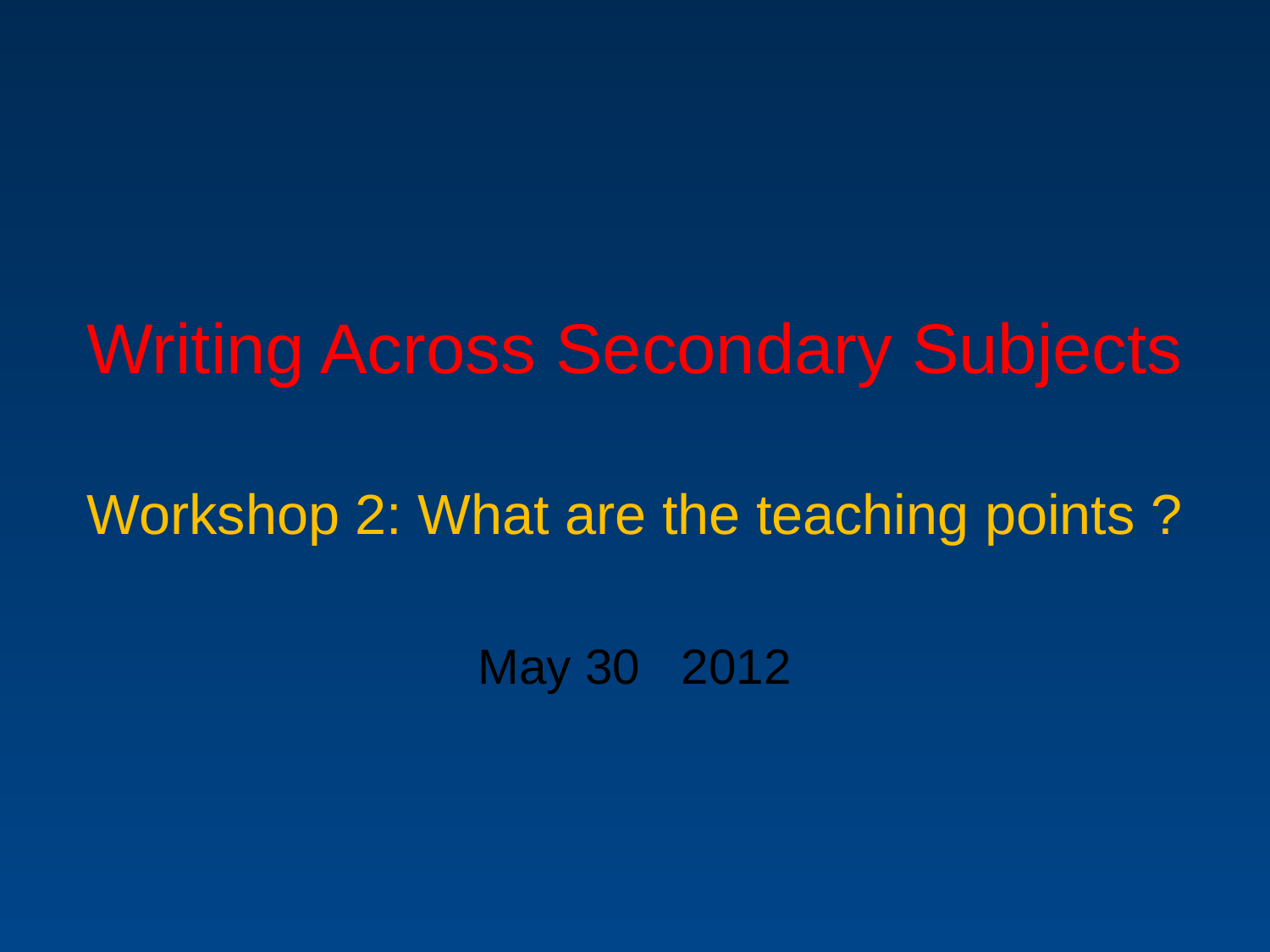

Writing Across Secondary Subjects

Workshop 2: What are the teaching points ?

May 30   2012